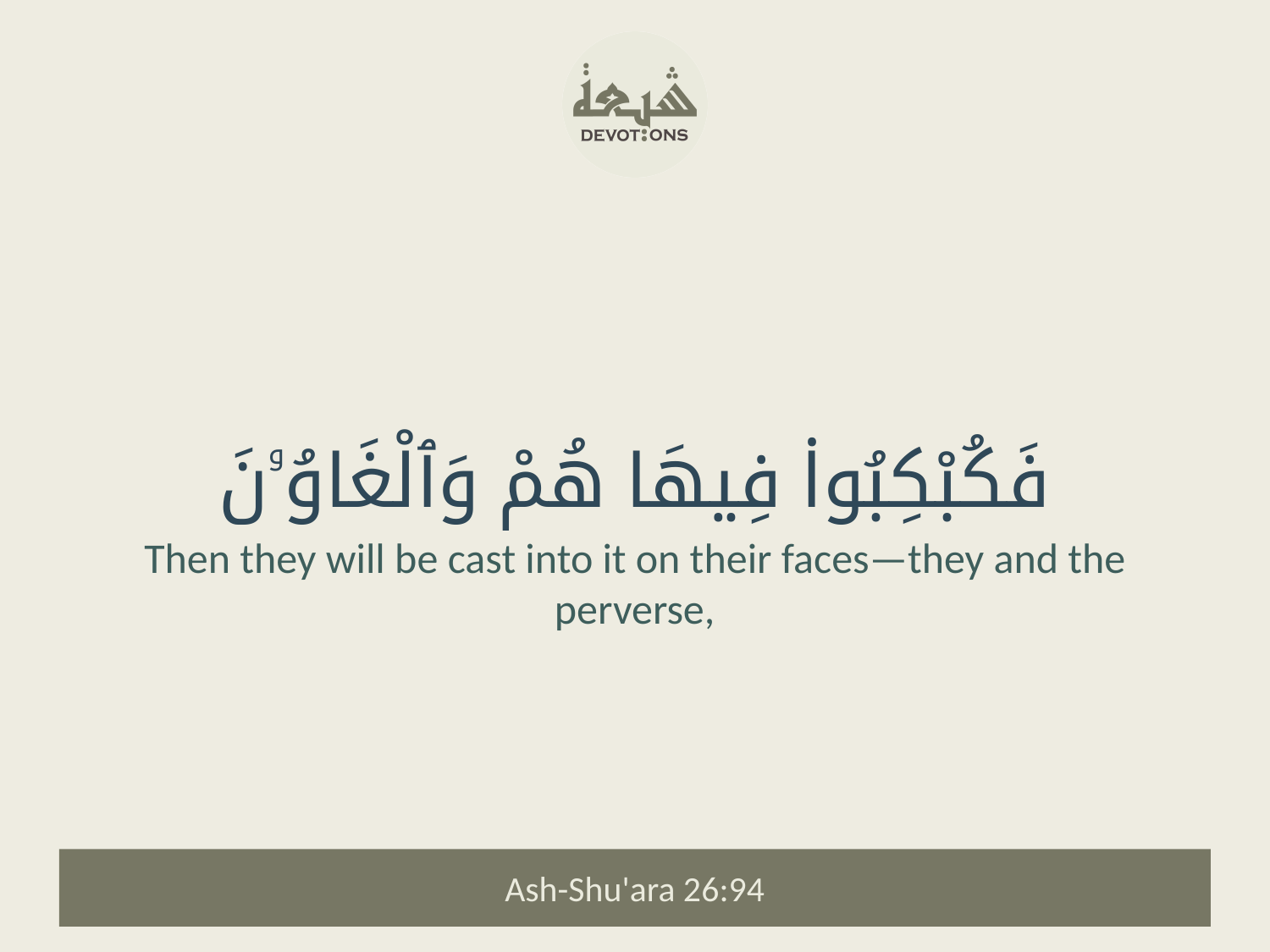

فَكُبْكِبُوا۟ فِيهَا هُمْ وَٱلْغَاوُۥنَ
Then they will be cast into it on their faces—they and the perverse,
Ash-Shu'ara 26:94